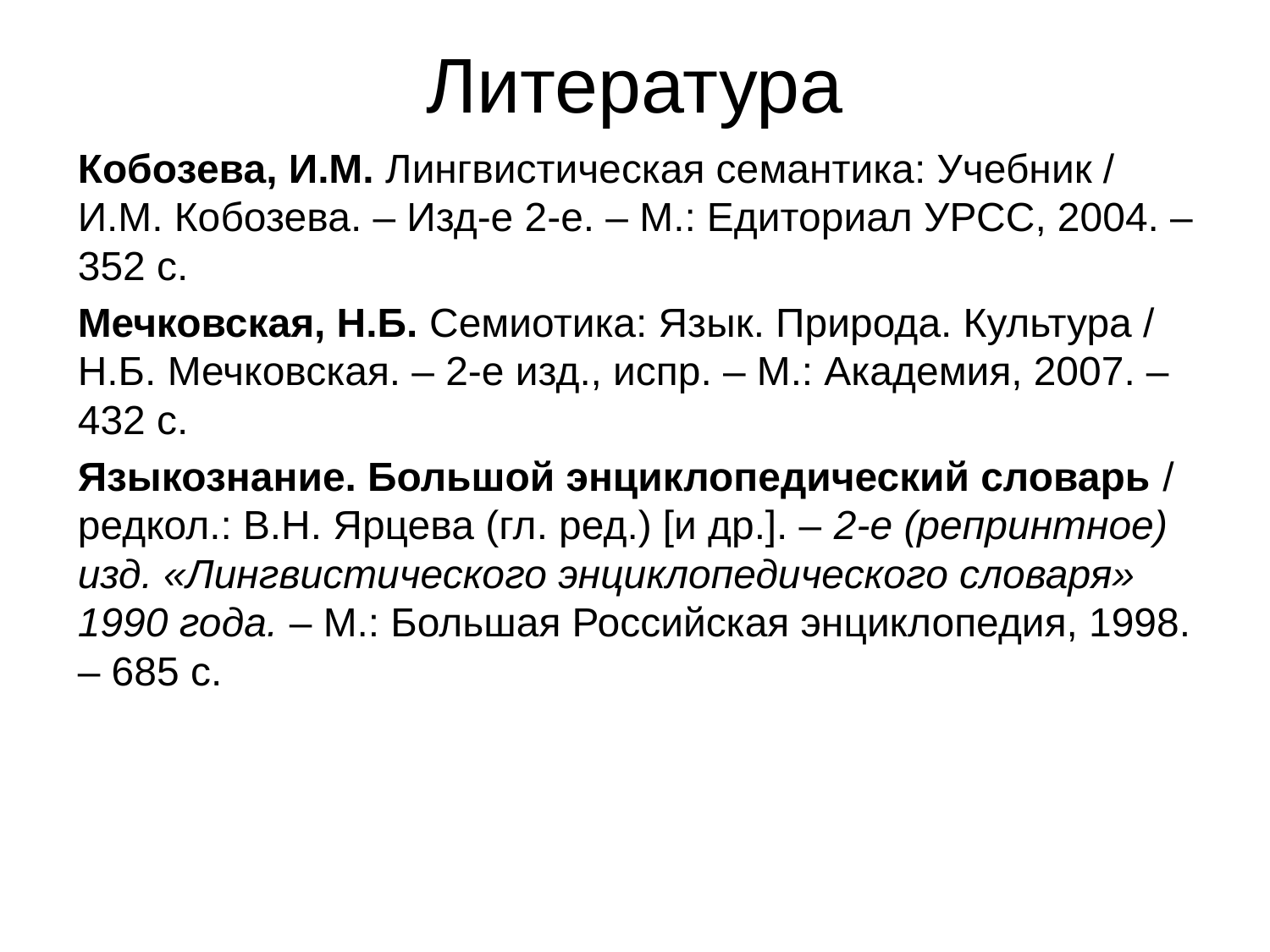

# Литература
Кобозева, И.М. Лингвистическая семантика: Учебник / И.М. Кобозева. – Изд-е 2-е. – М.: Едиториал УРСС, 2004. – 352 с.
Мечковская, Н.Б. Семиотика: Язык. Природа. Культура / Н.Б. Мечковская. – 2-е изд., испр. – М.: Академия, 2007. – 432 с.
Языкознание. Большой энциклопедический словарь / редкол.: В.Н. Ярцева (гл. ред.) [и др.]. – 2-е (репринтное) изд. «Лингвистического энциклопедического словаря» 1990 года. – М.: Большая Российская энциклопедия, 1998. – 685 с.